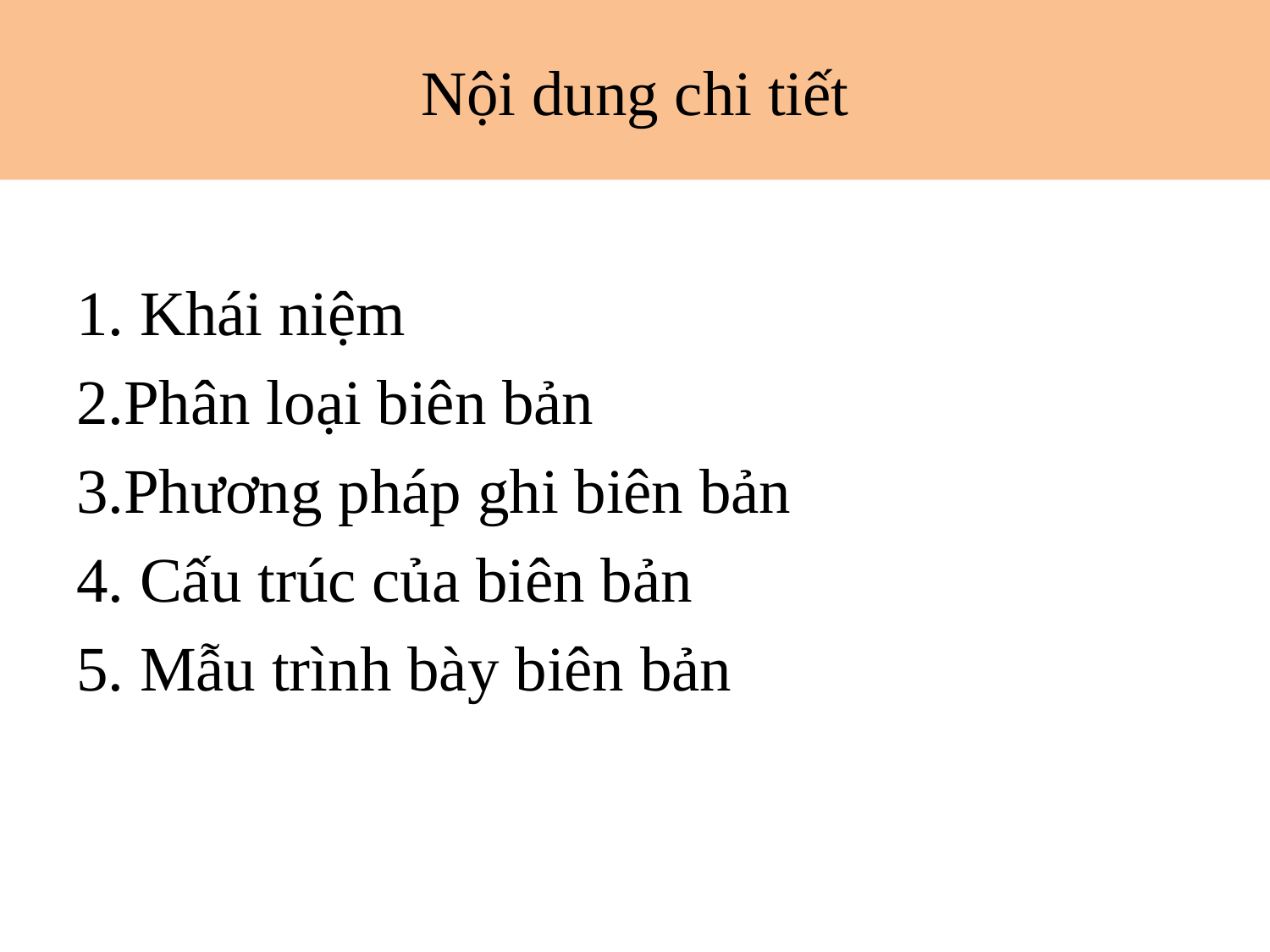

Nội dung chi tiết
# NỘI DUNG CHI TIẾT
1. Khái niệm
2.Phân loại biên bản
3.Phương pháp ghi biên bản
4. Cấu trúc của biên bản
5. Mẫu trình bày biên bản